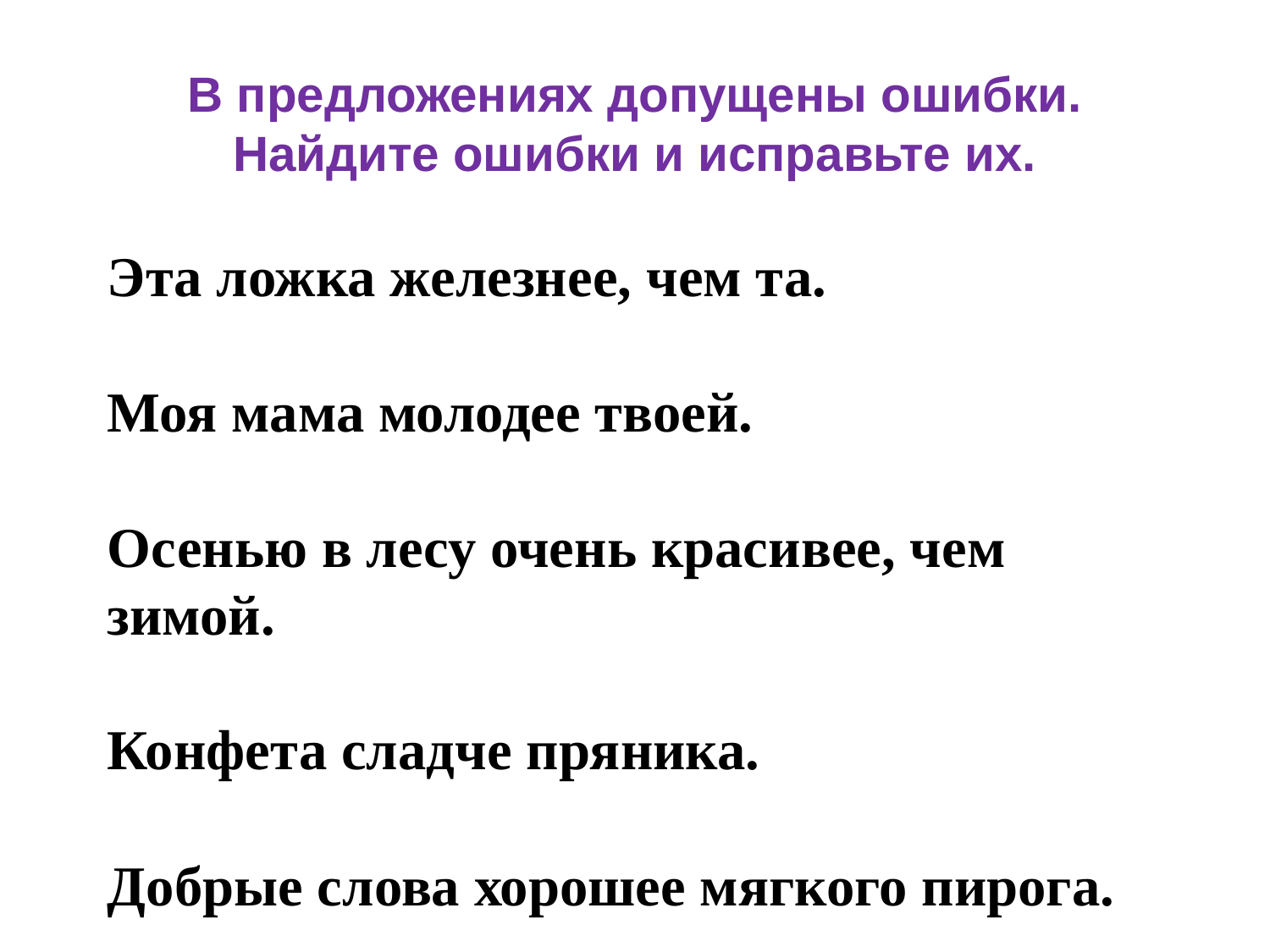

В предложениях допущены ошибки. Найдите ошибки и исправьте их.
Эта ложка железнее, чем та.
Моя мама молодее твоей.
Осенью в лесу очень красивее, чем зимой.
Конфета сладче пряника.
Добрые слова хорошее мягкого пирога.